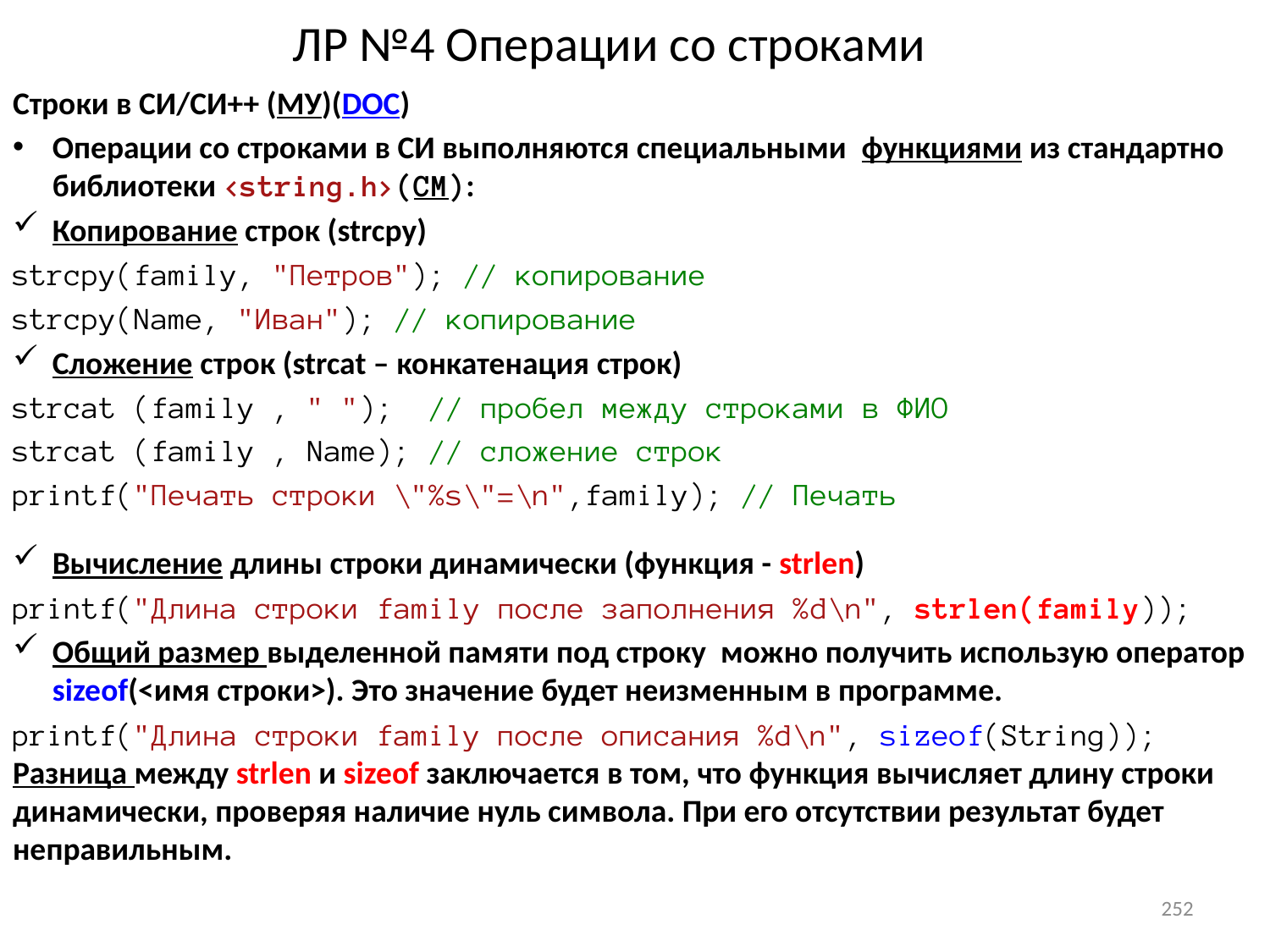

# ЛР №4 Операции со строками
Строки в СИ/СИ++ (МУ)(DOC)
Операции со строками в СИ выполняются специальными  функциями из стандартно библиотеки <string.h>(СМ):
Копирование строк (strcpy)
strcpy(family, "Петров"); // копирование
strcpy(Name, "Иван"); // копирование
Сложение строк (strcat – конкатенация строк)
strcat (family , " ");  // пробел между строками в ФИО
strcat (family , Name); // сложение строк
printf("Печать строки \"%s\"=\n",family); // Печать

Вычисление длины строки динамически (функция - strlen)
printf("Длина строки family после заполнения %d\n", strlen(family));
Общий размер выделенной памяти под строку  можно получить использую оператор sizeof(<имя строки>). Это значение будет неизменным в программе.
printf("Длина строки family после описания %d\n", sizeof(String)); Разница между strlen и sizeof заключается в том, что функция вычисляет длину строки динамически, проверяя наличие нуль символа. При его отсутствии результат будет неправильным.

252